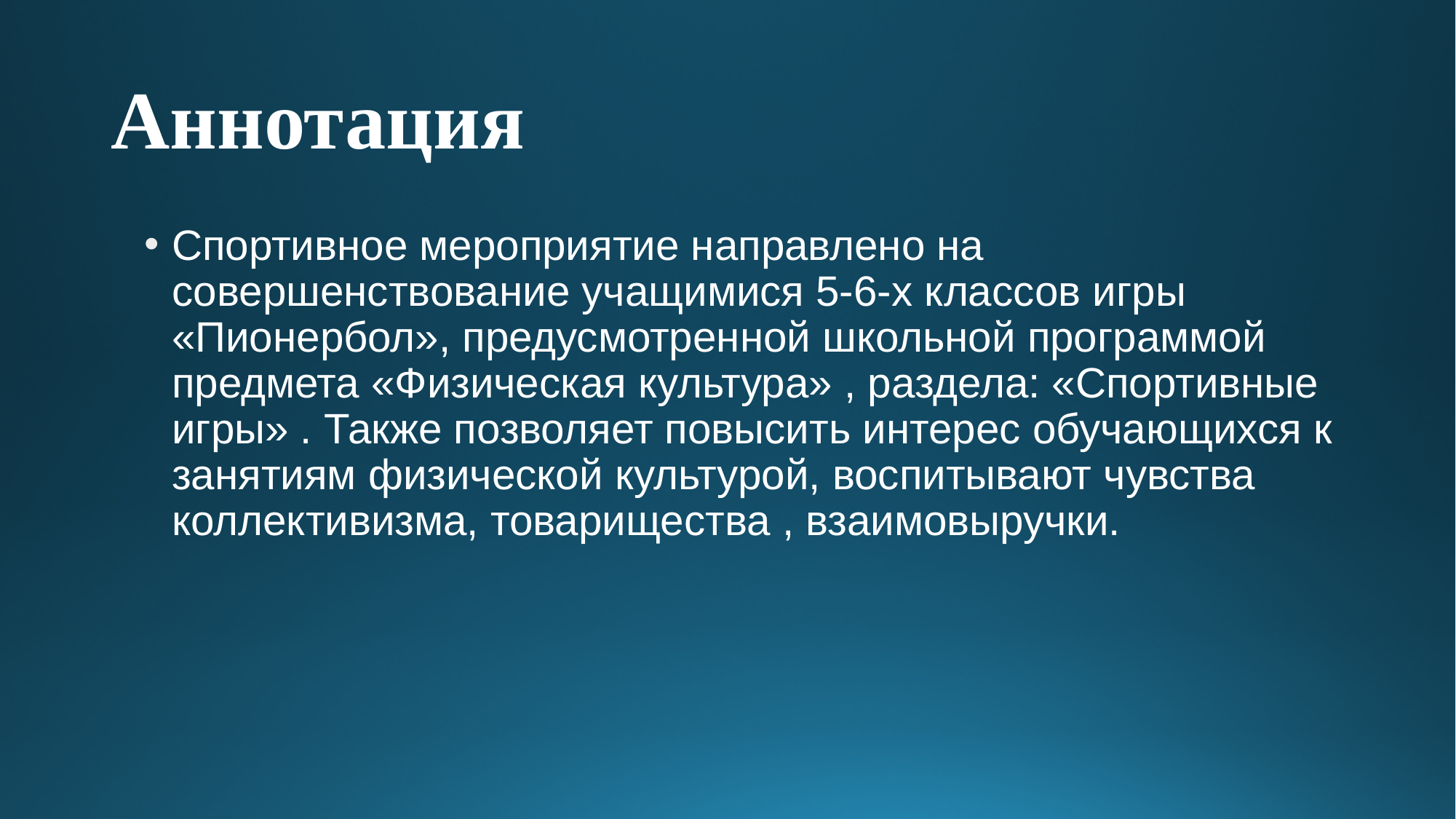

# Аннотация
Спортивное мероприятие направлено на совершенствование учащимися 5-6-х классов игры «Пионербол», предусмотренной школьной программой предмета «Физическая культура» , раздела: «Спортивные игры» . Также позволяет повысить интерес обучающихся к занятиям физической культурой, воспитывают чувства коллективизма, товарищества , взаимовыручки.